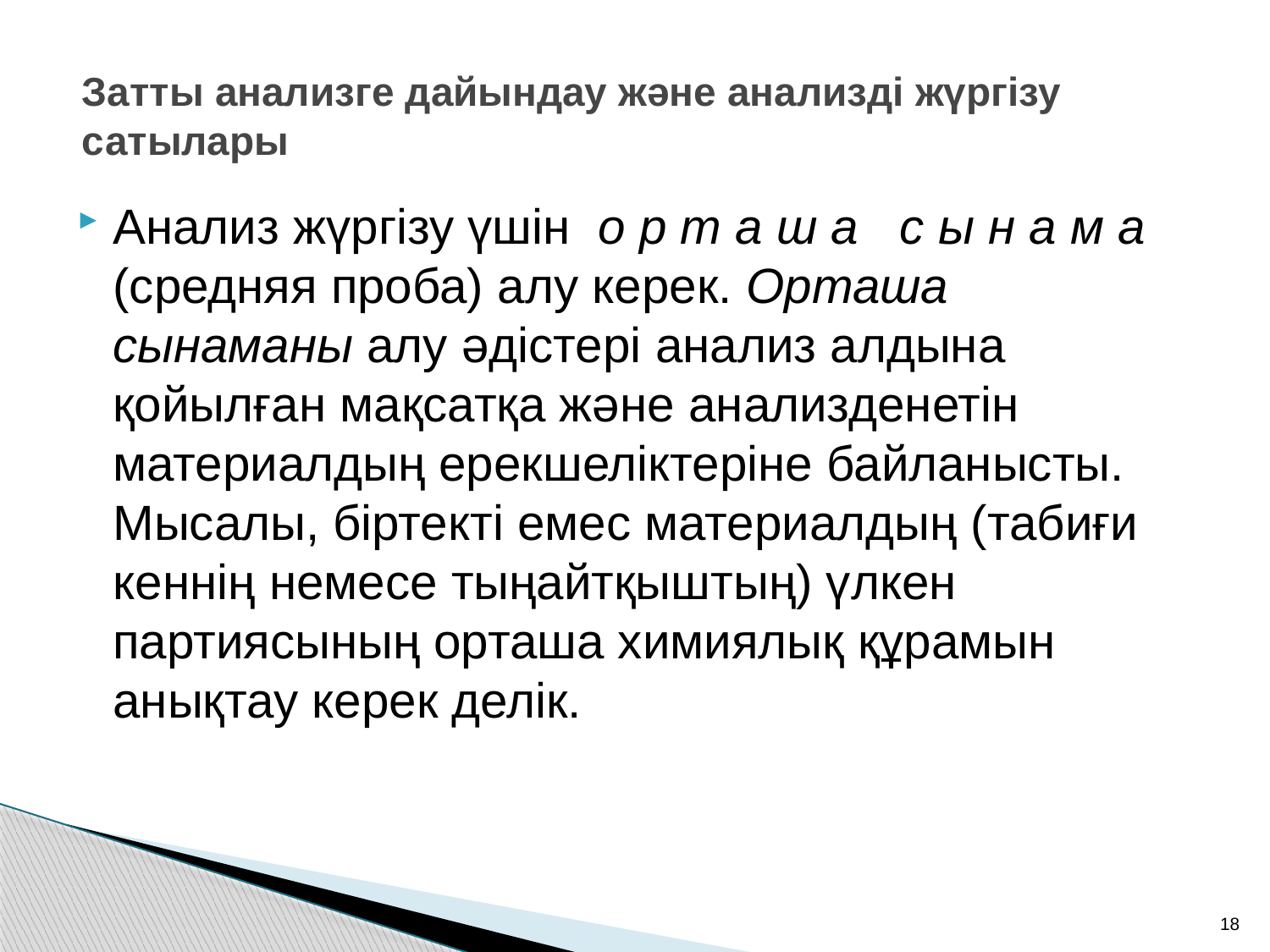

# Затты анализге дайындау және анализді жүргізу сатылары
Анализ жүргізу үшін  о р т а ш а   с ы н а м а (средняя проба) алу керек. Орташа    сынаманы алу әдістері анализ алдына қойылған мақсатқа және анализденетін материалдың ерекшеліктеріне байланысты. Мысалы, біртекті емес материалдың (табиғи кеннің немесе тыңайтқыштың) үлкен партиясының орташа химиялық құрамын анықтау керек делік.
18